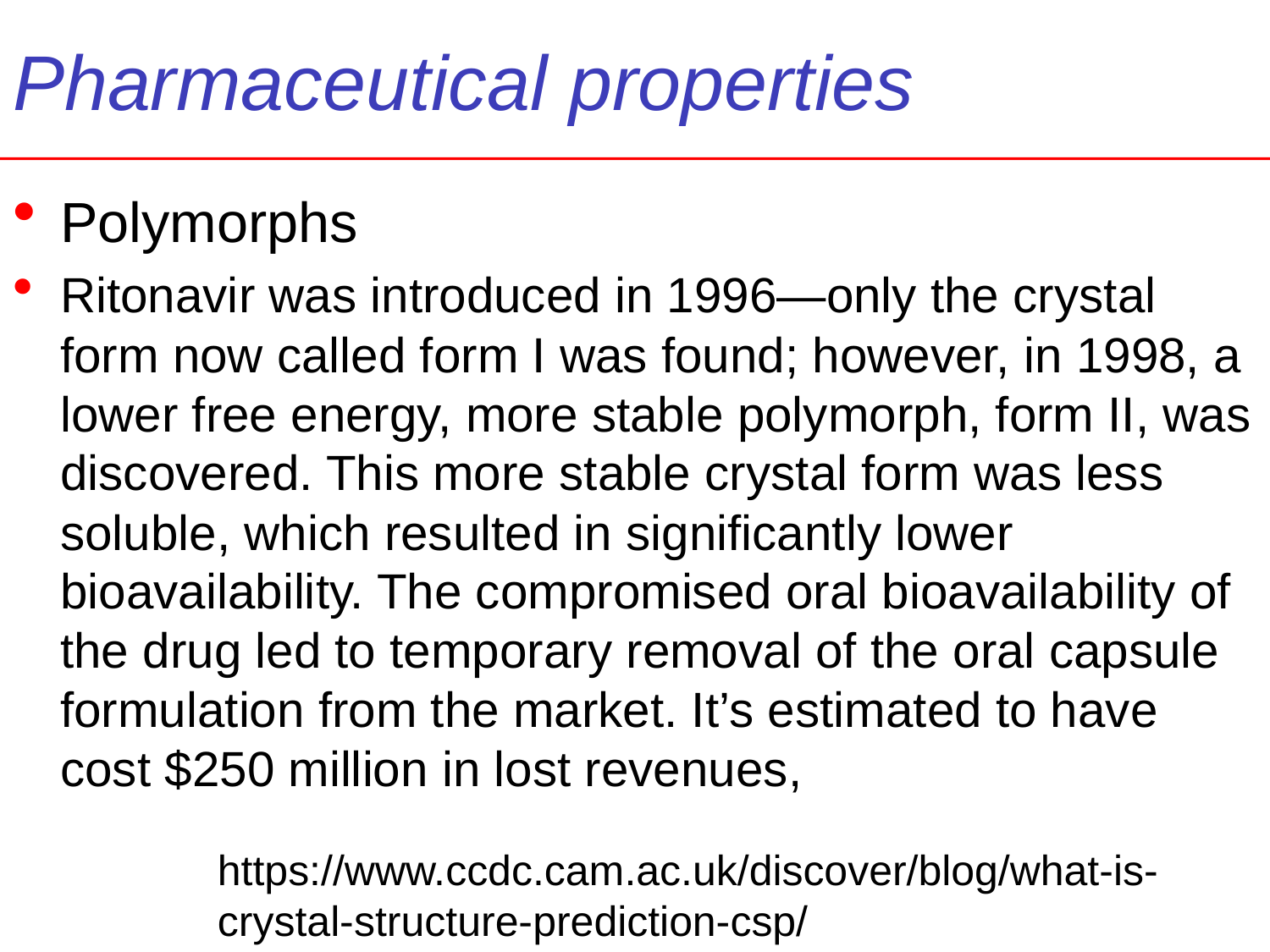

# Pharmaceutical properties
Polymorphs
Ritonavir was introduced in 1996—only the crystal form now called form I was found; however, in 1998, a lower free energy, more stable polymorph, form II, was discovered. This more stable crystal form was less soluble, which resulted in significantly lower bioavailability. The compromised oral bioavailability of the drug led to temporary removal of the oral capsule formulation from the market. It’s estimated to have cost $250 million in lost revenues,

https://www.ccdc.cam.ac.uk/discover/blog/what-is-crystal-structure-prediction-csp/